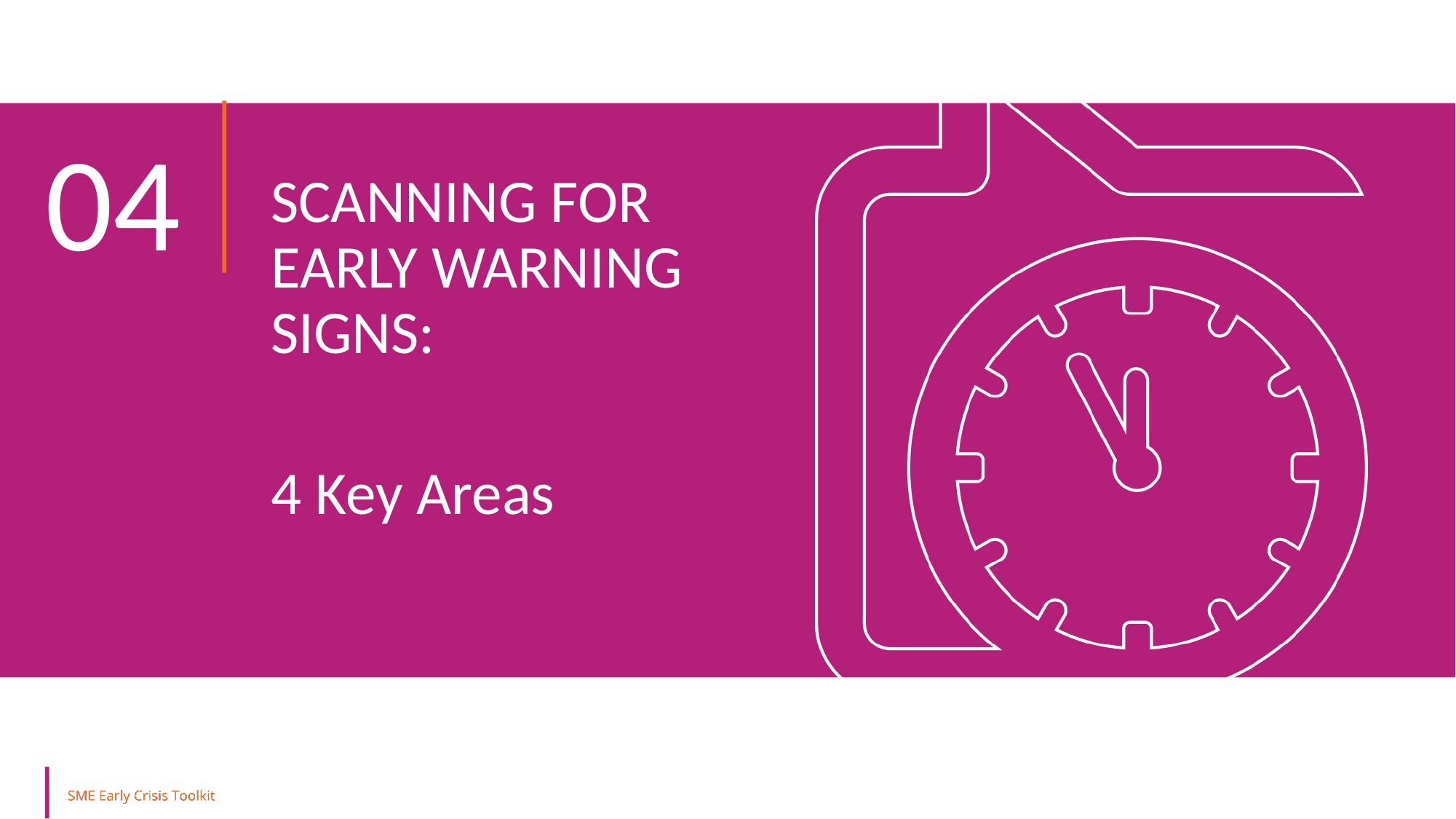

04
SCANNING FOR EARLY WARNING SIGNS:

4 Key Areas